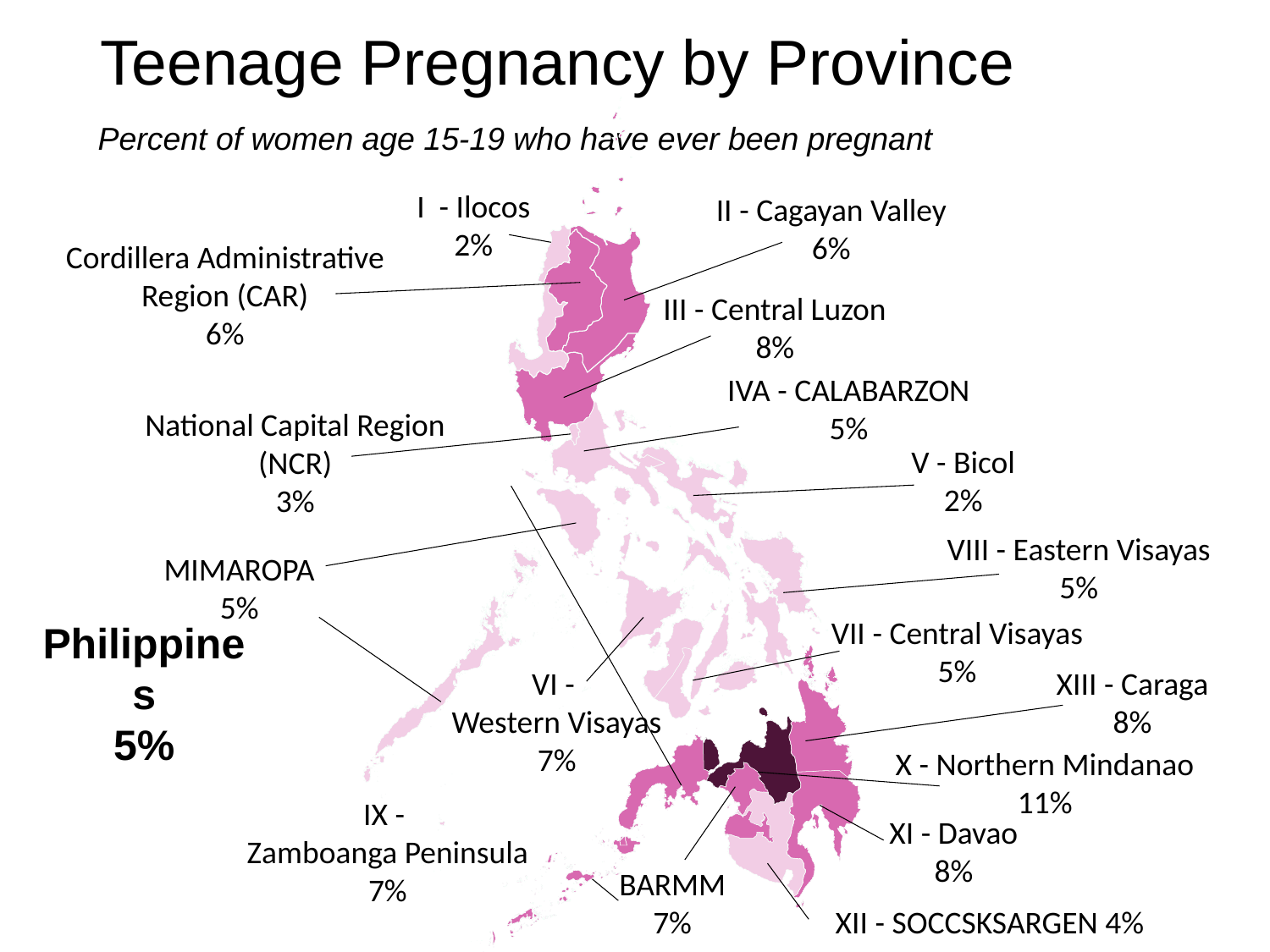

Teenage Pregnancy by Province

Percent of women age 15-19 who have ever been pregnant

I  - Ilocos
2%
II - Cagayan Valley 6%
Cordillera Administrative Region (CAR)
6%
III - Central Luzon
8%
IVA - CALABARZON
5%
National Capital Region (NCR)
3%
V - Bicol
2%
VIII - Eastern Visayas
5%
MIMAROPA
5%
VII - Central Visayas
5%
Philippines
5%
VI -
Western Visayas
7%
XIII - Caraga
8%
X - Northern Mindanao
11%
IX -
Zamboanga Peninsula
7%
XI - Davao
8%
BARMM
7%
XII - SOCCSKSARGEN 4%